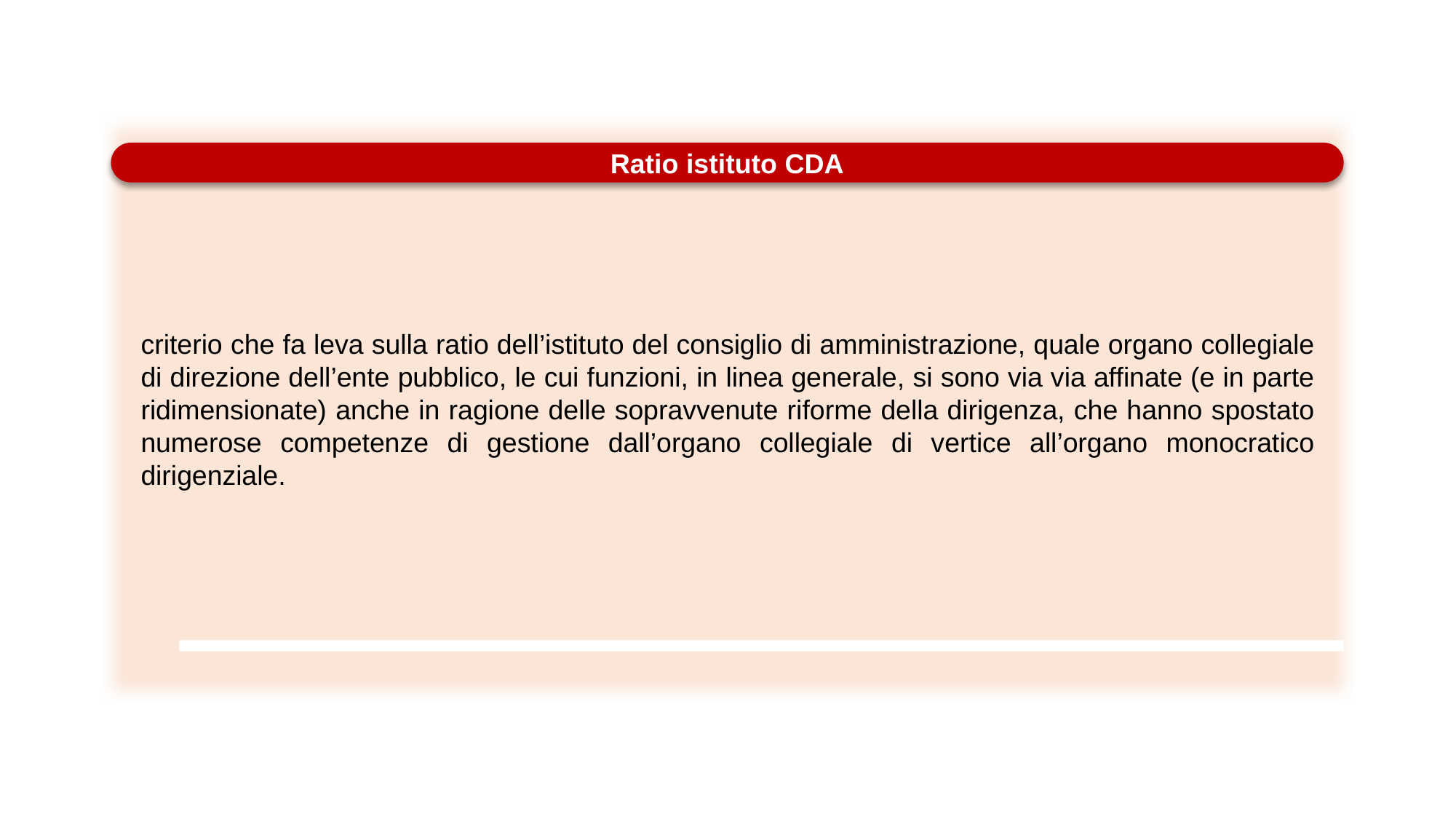

Il Ministero conclude

Ratio istituto CDA
criterio che fa leva sulla ratio dell’istituto del consiglio di amministrazione, quale organo collegiale di direzione dell’ente pubblico, le cui funzioni, in linea generale, si sono via via affinate (e in parte ridimensionate) anche in ragione delle sopravvenute riforme della dirigenza, che hanno spostato numerose competenze di gestione dall’organo collegiale di vertice all’organo monocratico dirigenziale.